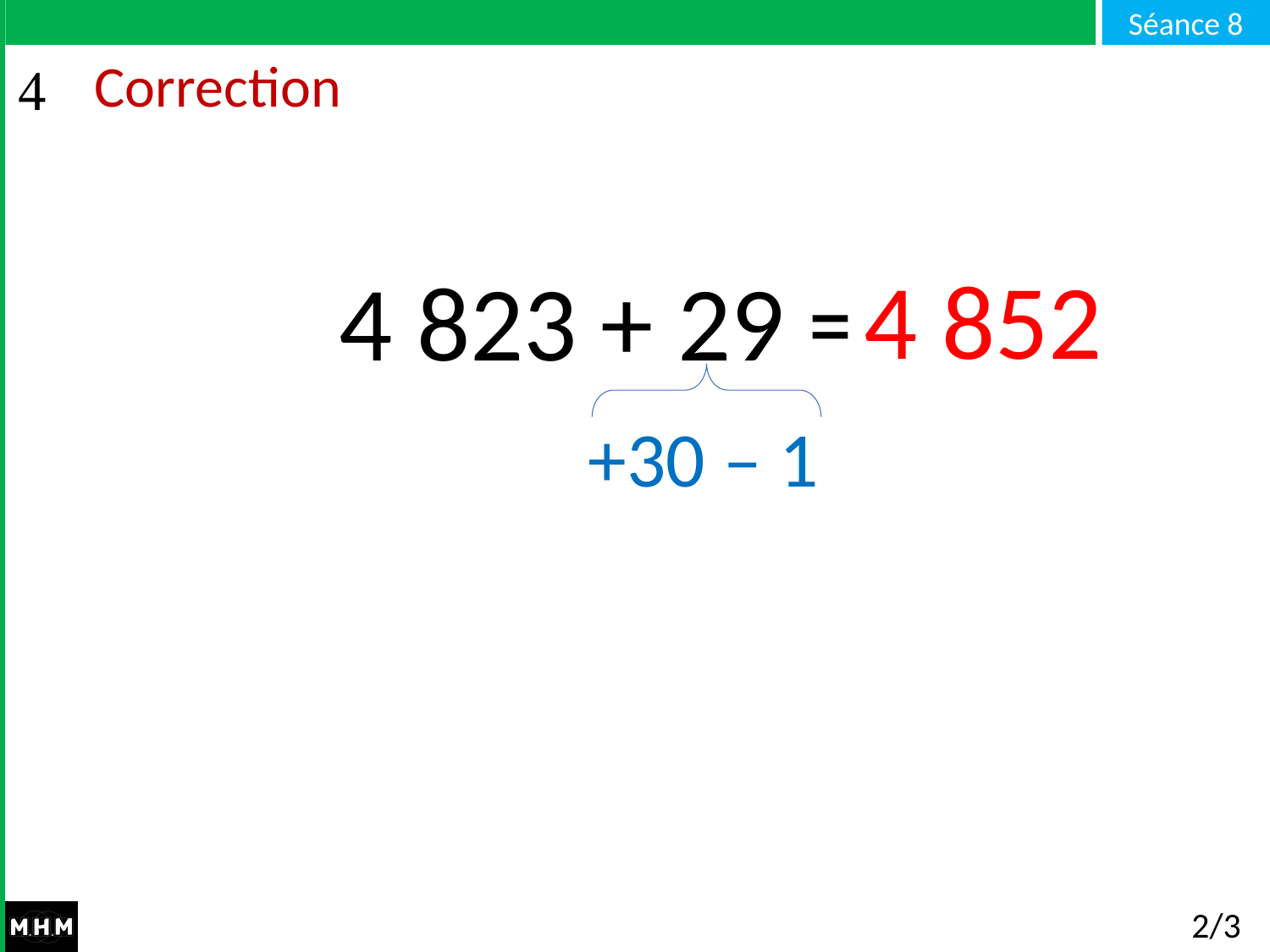

# Correction
4 852
4 823 + 29 =

+30 – 1
2/3